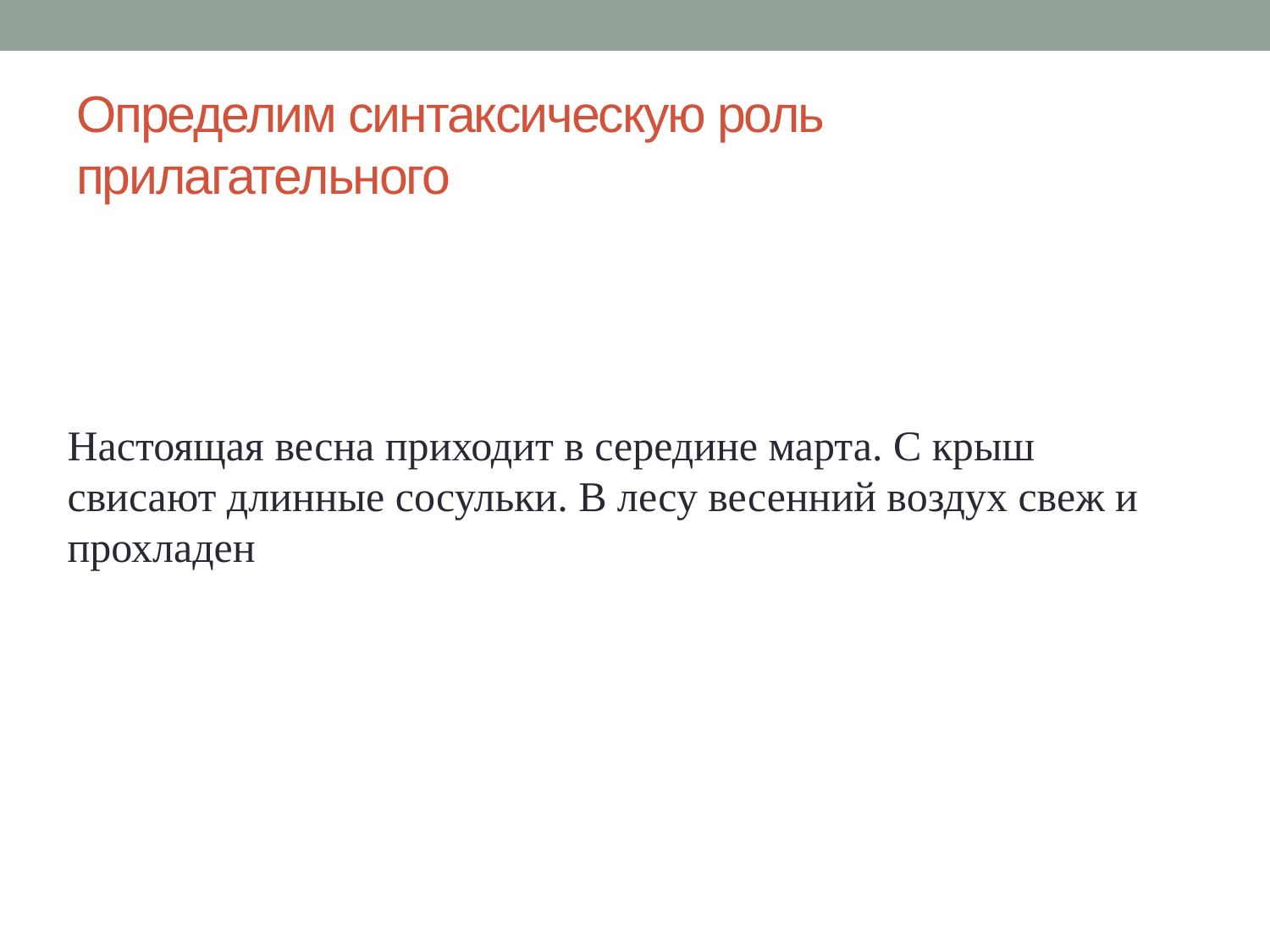

# Определим синтаксическую роль прилагательного
Настоящая весна приходит в середине марта. С крыш свисают длинные сосульки. В лесу весенний воздух свеж и прохладен